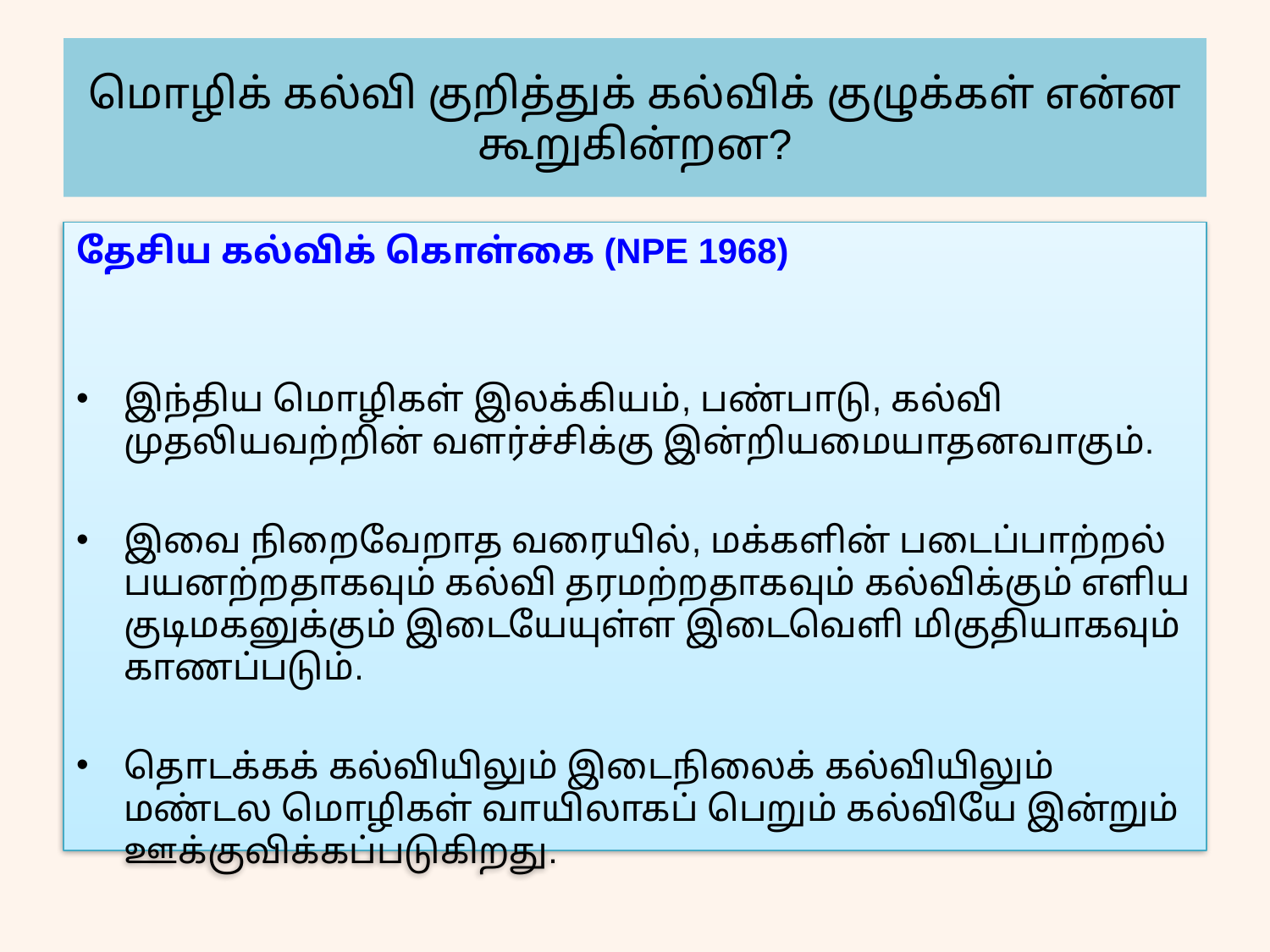

# மொழிக் கல்வி குறித்துக் கல்விக் குழுக்கள் என்ன கூறுகின்றன?
தேசிய கல்விக் கொள்கை (NPE 1968)

இந்திய மொழிகள் இலக்கியம், பண்பாடு, கல்வி முதலியவற்றின் வளர்ச்சிக்கு இன்றியமையாதனவாகும்.

இவை நிறைவேறாத வரையில், மக்களின் படைப்பாற்றல் பயனற்றதாகவும் கல்வி தரமற்றதாகவும் கல்விக்கும் எளிய குடிமகனுக்கும் இடையேயுள்ள இடைவெளி மிகுதியாகவும் காணப்படும்.

தொடக்கக் கல்வியிலும் இடைநிலைக் கல்வியிலும் மண்டல மொழிகள் வாயிலாகப் பெறும் கல்வியே இன்றும் ஊக்குவிக்கப்படுகிறது.